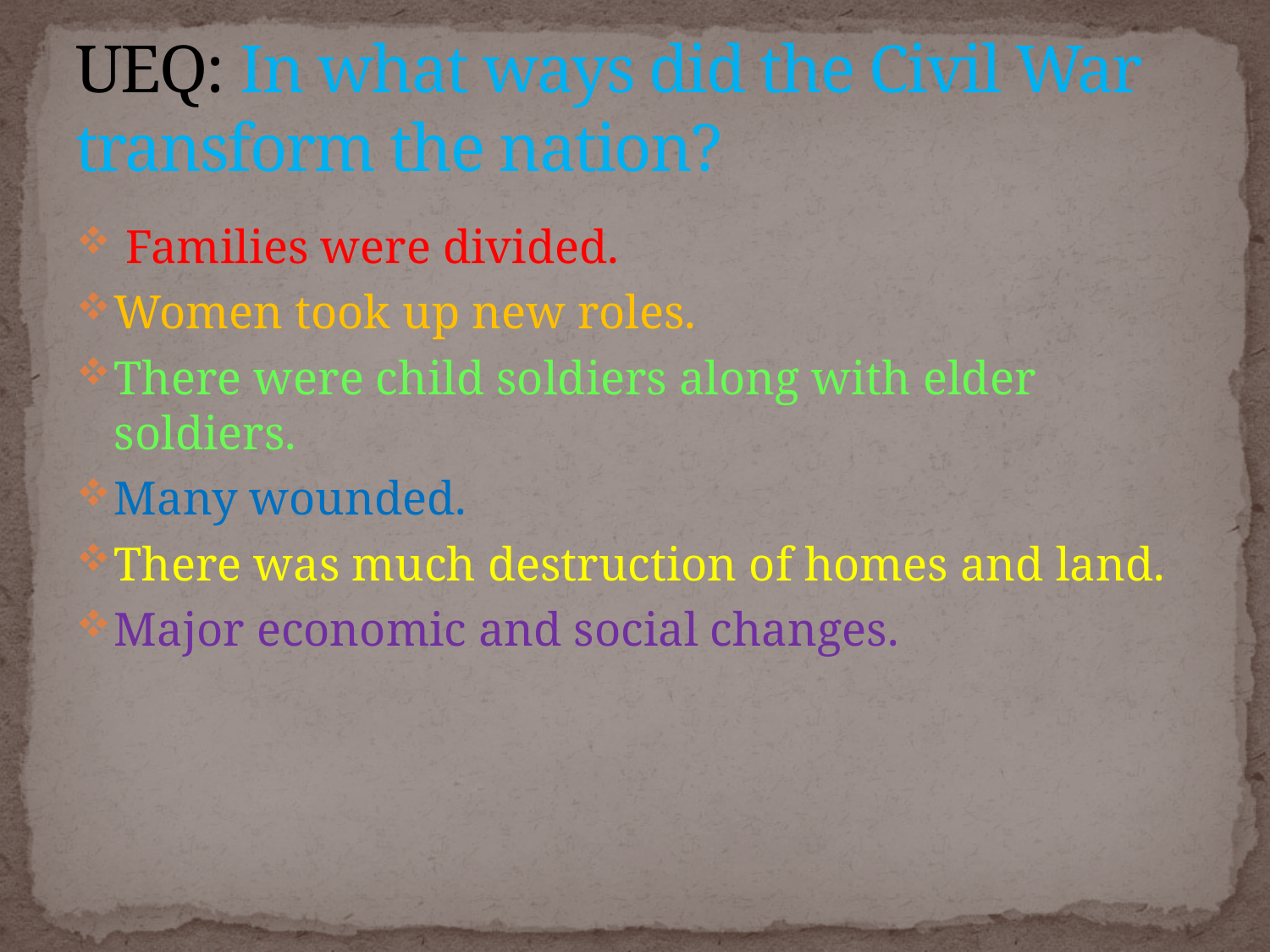

# UEQ: In what ways did the Civil War transform the nation?
 Families were divided.
Women took up new roles.
There were child soldiers along with elder soldiers.
Many wounded.
There was much destruction of homes and land.
Major economic and social changes.